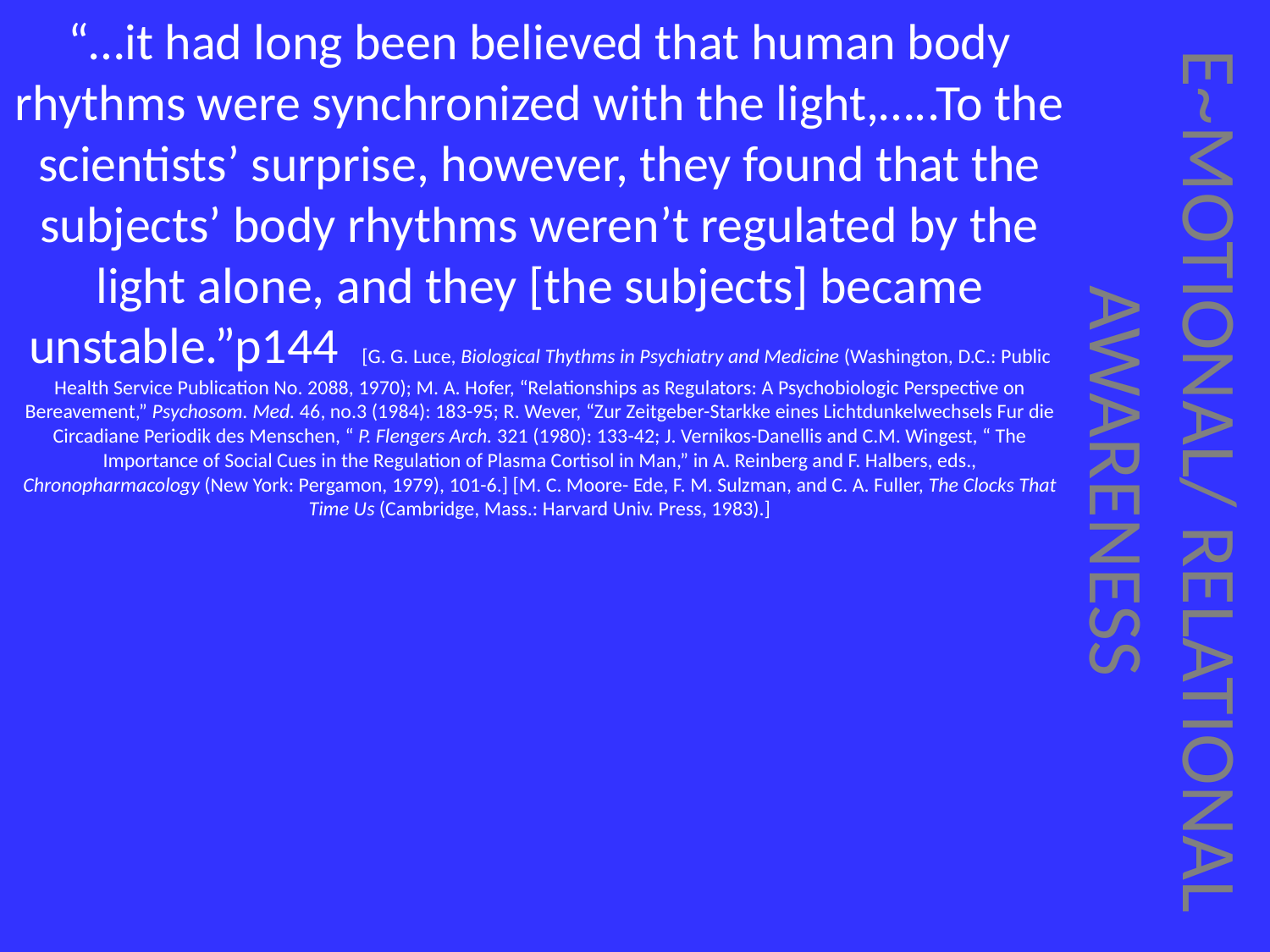

“…it had long been believed that human body rhythms were synchronized with the light,…..To the scientists’ surprise, however, they found that the subjects’ body rhythms weren’t regulated by the light alone, and they [the subjects] became unstable.”p144  [G. G. Luce, Biological Thythms in Psychiatry and Medicine (Washington, D.C.: Public Health Service Publication No. 2088, 1970); M. A. Hofer, “Relationships as Regulators: A Psychobiologic Perspective on Bereavement,” Psychosom. Med. 46, no.3 (1984): 183-95; R. Wever, “Zur Zeitgeber-Starkke eines Lichtdunkelwechsels Fur die Circadiane Periodik des Menschen, “ P. Flengers Arch. 321 (1980): 133-42; J. Vernikos-Danellis and C.M. Wingest, “ The Importance of Social Cues in the Regulation of Plasma Cortisol in Man,” in A. Reinberg and F. Halbers, eds., Chronopharmacology (New York: Pergamon, 1979), 101-6.] [M. C. Moore- Ede, F. M. Sulzman, and C. A. Fuller, The Clocks That Time Us (Cambridge, Mass.: Harvard Univ. Press, 1983).]
E~MOTIONAL/ RELATIONAL AWARENESS